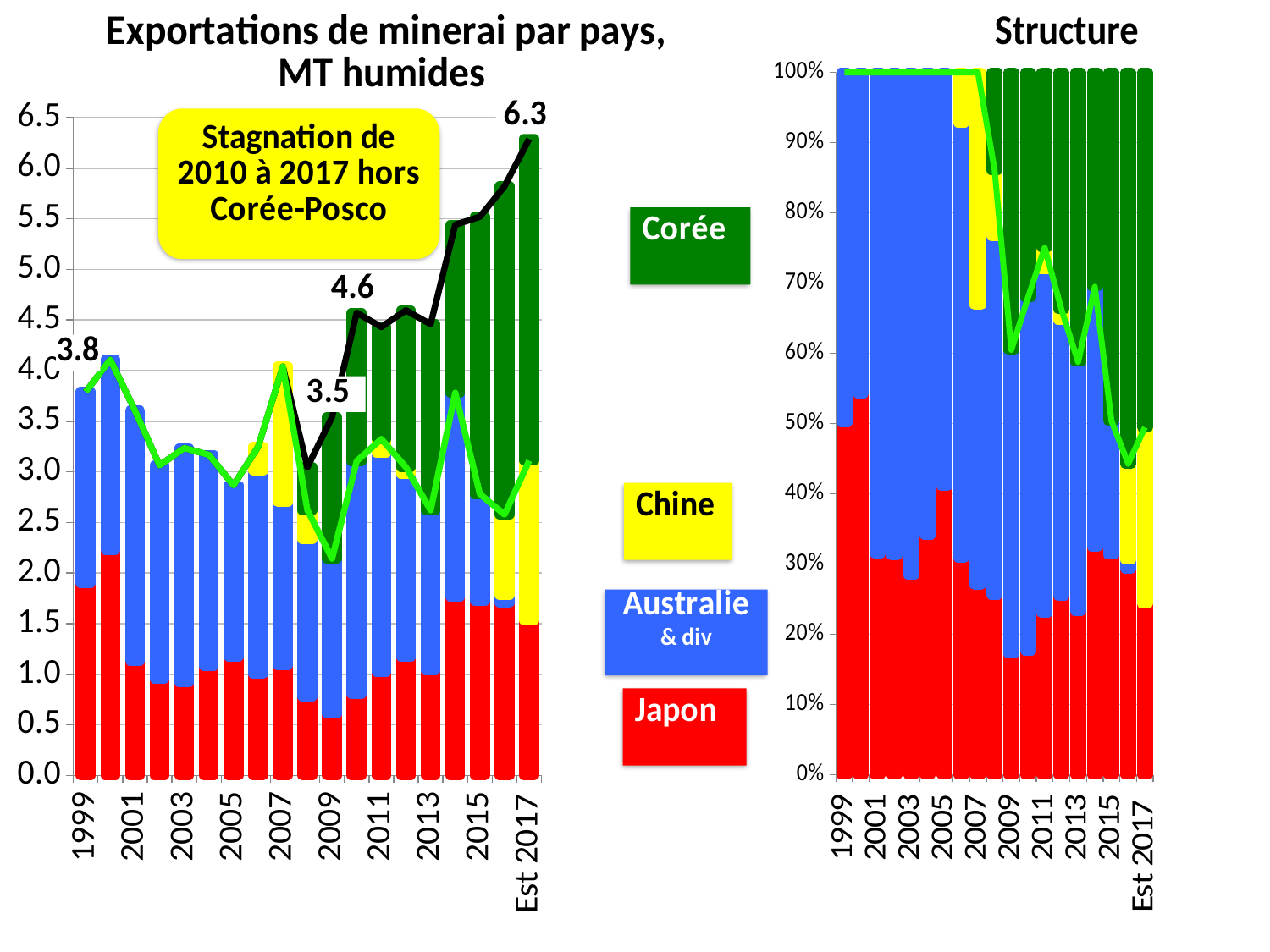

### Chart: Exportations de minerai par pays,
MT humides

| Category | Japon nd nd nd nd nd nd nd nd nd nd nd nd nd nd nd nd nd nd nd nd nd nd nd nd nd | Australie et divers nd nd nd nd nd nd nd nd nd nd nd nd nd nd nd nd nd nd nd nd nd nd nd nd nd | Chine nd nd nd nd nd nd nd nd nd nd nd nd nd nd nd nd nd nd nd nd nd nd nd nd nd | Corée nd nd nd nd nd nd nd nd nd nd nd nd nd nd nd nd nd nd nd nd nd nd nd nd nd | Total nd nd nd nd nd nd nd nd nd nd nd nd nd nd nd nd nd nd nd nd nd nd nd nd nd | Hors Corée |
|---|---|---|---|---|---|---|
| 1999 | 1.901592 | 1.888474 | 0.0 | 0.0 | 3.790066 | 3.790066 |
| 2000 | 2.229883 | 1.878793 | 0.0 | 0.0 | 4.108675999999996 | 4.108675999999996 |
| 2001 | 1.134406 | 2.471261 | 0.0 | 0.0 | 3.605667 | 3.605667 |
| 2002 | 0.956064 | 2.108517 | 0.0 | 0.0 | 3.064581 | 3.064581 |
| 2003 | 0.918738 | 2.316424999999997 | 0.0 | 0.0 | 3.235163 | 3.235163 |
| 2004 | 1.07988 | 2.088212 | 0.0 | 0.0 | 3.168092 | 3.168092 |
| 2005 | 1.176933 | 1.690171 | 0.0 | 0.0 | 2.867104 | 2.867104 |
| 2006 | 1.003152 | 2.011138 | 0.233072 | 0.0 | 3.247362 | 3.247362 |
| 2007 | 1.091582 | 1.610045 | 1.338689 | 0.0 | 4.040316000000001 | 4.040316000000001 |
| 2008 | 0.779709 | 1.55505 | 0.28712 | 0.423504 | 3.045383 | 2.621879 |
| 2009 | 0.609509 | 1.533045 | 0.0 | 1.399641 | 3.542195 | 2.142554 |
| 2010 | 0.807166 | 2.299359 | 0.0 | 1.465031 | 4.571556 | 3.106525 |
| 2011 | 1.0201883 | 2.165824085 | 0.13903315 | 1.106181 | 4.431226535 | 3.325045534999997 |
| 2012 | 1.169888 | 1.80595736 | 0.069407 | 1.550217 | 4.59546936 | 3.04525236 |
| 2013 | 1.0371905 | 1.58308 | 0.0 | 1.838703 | 4.4589735 | 2.6202705 |
| 2014 | 1.765539 | 2.015711 | 0.0 | 1.660583 | 5.441833 | 3.78125 |
| 2015 | 1.727713 | 1.053238 | 0.0 | 2.739469 | 5.52042 | 2.780950999999999 |
| 2016 | 1.705637 | 0.078975 | 0.792892 | 3.243708 | 5.821212 | 2.577504 |
| Est 2017 | 1.533279201776015 | 0.0 | 1.577024247885457 | 3.178082891443051 | 6.288386341104523 | 3.110303449661472 |

### Chart: Structure

| Category | Japon nd nd nd nd nd nd nd nd nd nd nd nd nd nd nd nd nd nd nd nd nd nd nd nd nd | Australie et divers nd nd nd nd nd nd nd nd nd nd nd nd nd nd nd nd nd nd nd nd nd nd nd nd nd | Chine nd nd nd nd nd nd nd nd nd nd nd nd nd nd nd nd nd nd nd nd nd nd nd nd nd | Corée nd nd nd nd nd nd nd nd nd nd nd nd nd nd nd nd nd nd nd nd nd nd nd nd nd | Hors Corée |
|---|---|---|---|---|---|
| 1999 | 0.501730576723466 | 0.498269423276534 | 0.0 | 0.0 | 1.0 |
| 2000 | 0.542725442453968 | 0.457274557546032 | 0.0 | 0.0 | 1.0 |
| 2001 | 0.314617517369186 | 0.685382482630814 | 0.0 | 0.0 | 1.0 |
| 2002 | 0.311972174989011 | 0.688027825010988 | 0.0 | 0.0 | 1.0 |
| 2003 | 0.283985072776858 | 0.716014927223141 | 0.0 | 0.0 | 1.0 |
| 2004 | 0.34086131337095 | 0.65913868662905 | 0.0 | 0.0 | 1.0 |
| 2005 | 0.410495398841479 | 0.589504601158521 | 0.0 | 0.0 | 1.0 |
| 2006 | 0.308912896067639 | 0.619314385030064 | 0.0717727189022967 | 0.0 | 1.0 |
| 2007 | 0.270172432057295 | 0.398494820702143 | 0.331332747240562 | 0.0 | 1.0 |
| 2008 | 0.256029865537438 | 0.510625428722758 | 0.0942804238415989 | 0.139064281898205 | 0.860935718101795 |
| 2009 | 0.172070989880568 | 0.432795201845183 | 0.0 | 0.395133808274248 | 0.604866191725752 |
| 2010 | 0.176562640816387 | 0.502970760940039 | 0.0 | 0.320466598243574 | 0.679533401756426 |
| 2011 | 0.230227069625543 | 0.488764017793552 | 0.0313757712231248 | 0.24963314135778 | 0.75036685864222 |
| 2012 | 0.254574213938399 | 0.392986487021208 | 0.0151033538824422 | 0.33733594515795 | 0.66266405484205 |
| 2013 | 0.232607459990511 | 0.355032385817049 | 0.0 | 0.412360154192439 | 0.587639845807561 |
| 2014 | 0.324438291288983 | 0.370410301087887 | 0.0 | 0.30515140762313 | 0.69484859237687 |
| 2015 | 0.312967672749537 | 0.19078946891722 | 0.0 | 0.496242858333243 | 0.503757141666757 |
| 2016 | 0.293003759354581 | 0.0135667623855651 | 0.13620737399703 | 0.557222104262824 | 0.442777895737176 |
| Est 2017 | 0.243827131255218 | 0.0 | 0.250783613210454 | 0.505389255534328 | 0.494610744465672 |